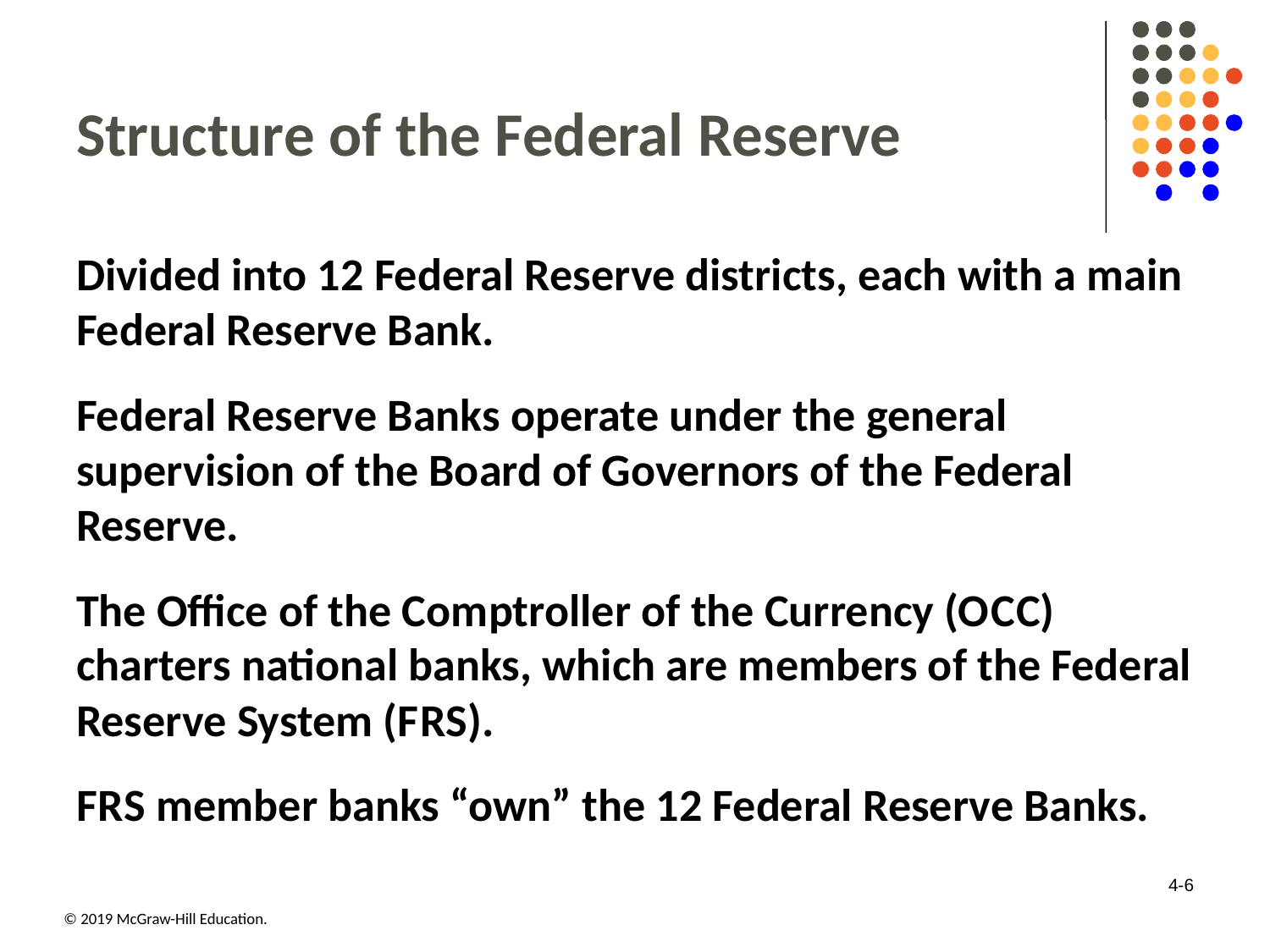

# Structure of the Federal Reserve
Divided into 12 Federal Reserve districts, each with a main Federal Reserve Bank.
Federal Reserve Banks operate under the general supervision of the Board of Governors of the Federal Reserve.
The Office of the Comptroller of the Currency (O C C) charters national banks, which are members of the Federal Reserve System (F R S).
F R S member banks “own” the 12 Federal Reserve Banks.
4-6